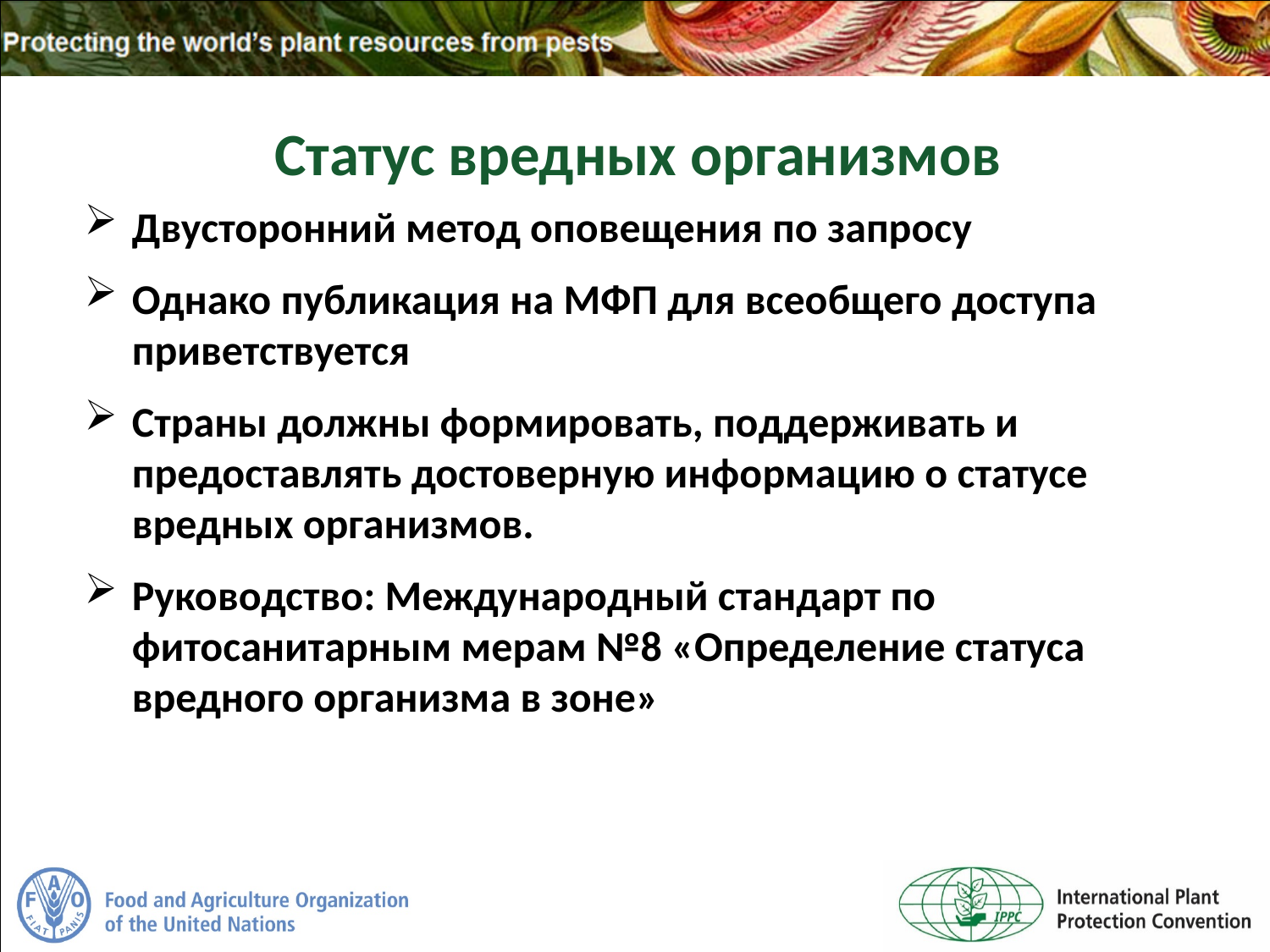

Статус вредных организмов
Двусторонний метод оповещения по запросу
Однако публикация на МФП для всеобщего доступа приветствуется
Страны должны формировать, поддерживать и предоставлять достоверную информацию о статусе вредных организмов.
Руководство: Международный стандарт по фитосанитарным мерам №8 «Определение статуса вредного организма в зоне»